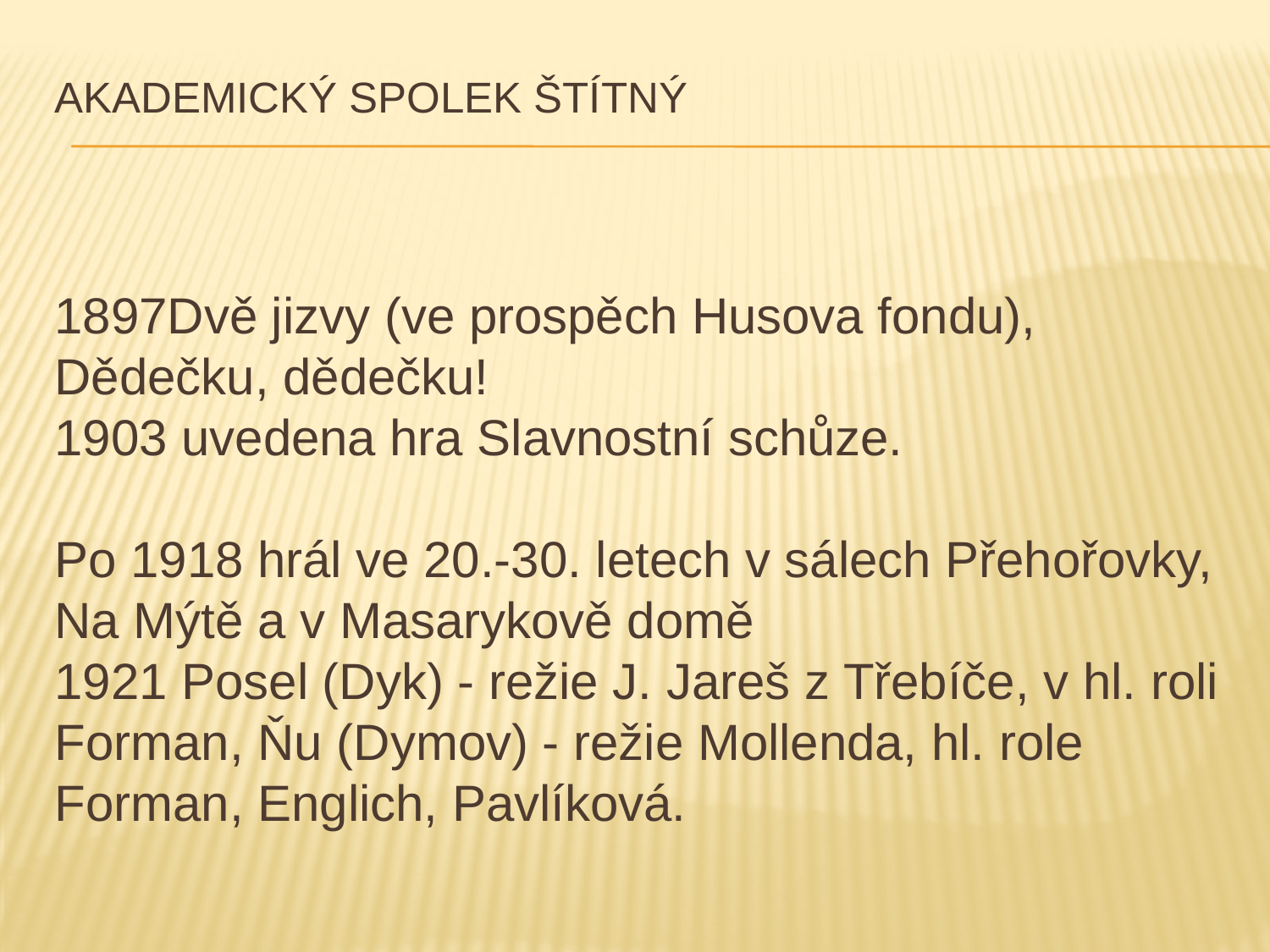

# Akademický spolek Štítný
1897Dvě jizvy (ve prospěch Husova fondu), Dědečku, dědečku!
1903 uvedena hra Slavnostní schůze.
Po 1918 hrál ve 20.-30. letech v sálech Přehořovky, Na Mýtě a v Masarykově domě
1921 Posel (Dyk) - režie J. Jareš z Třebíče, v hl. roli Forman, Ňu (Dymov) - režie Mollenda, hl. role Forman, Englich, Pavlíková.